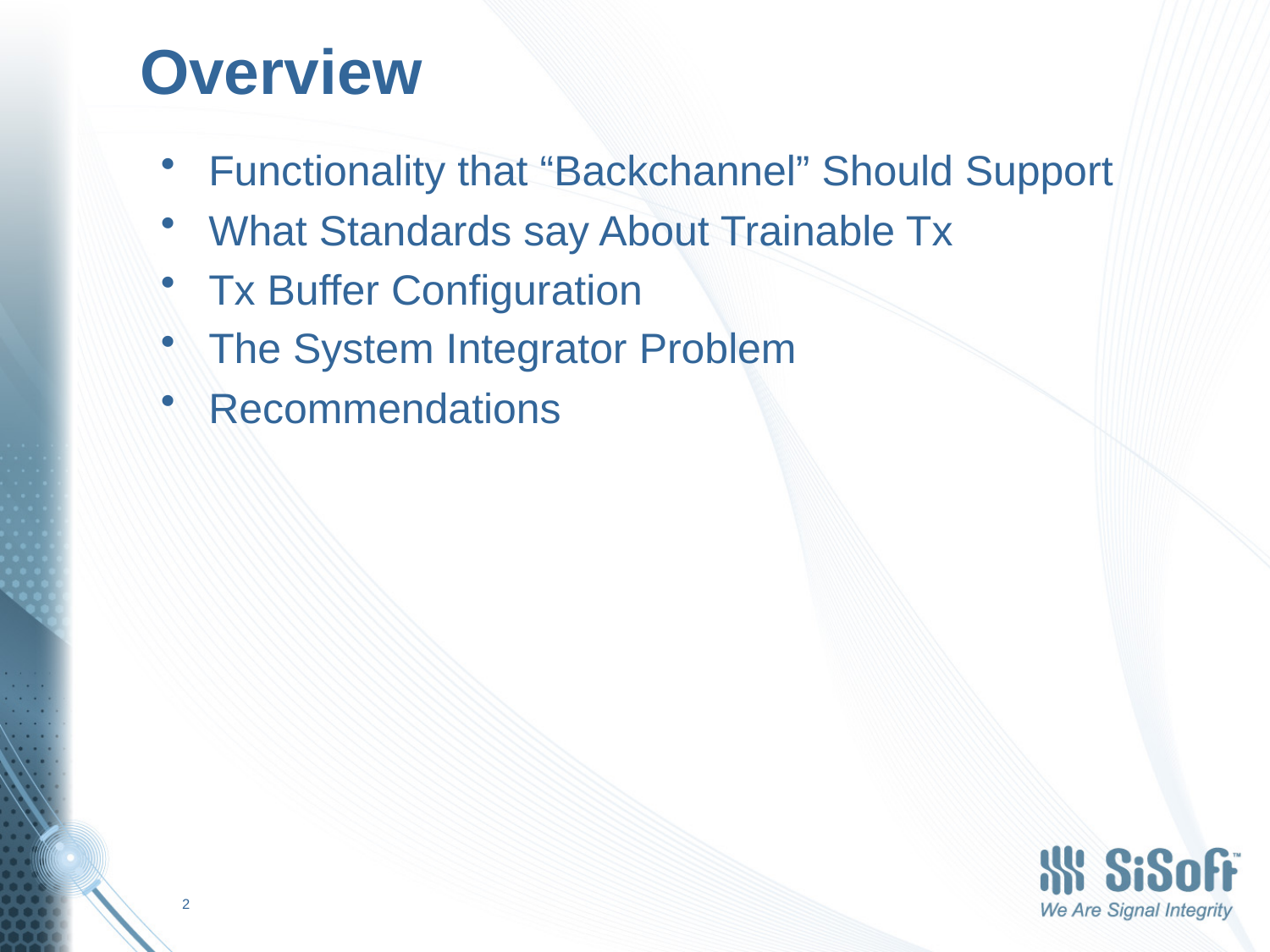

# Overview
Functionality that “Backchannel” Should Support
What Standards say About Trainable Tx
Tx Buffer Configuration
The System Integrator Problem
Recommendations

2